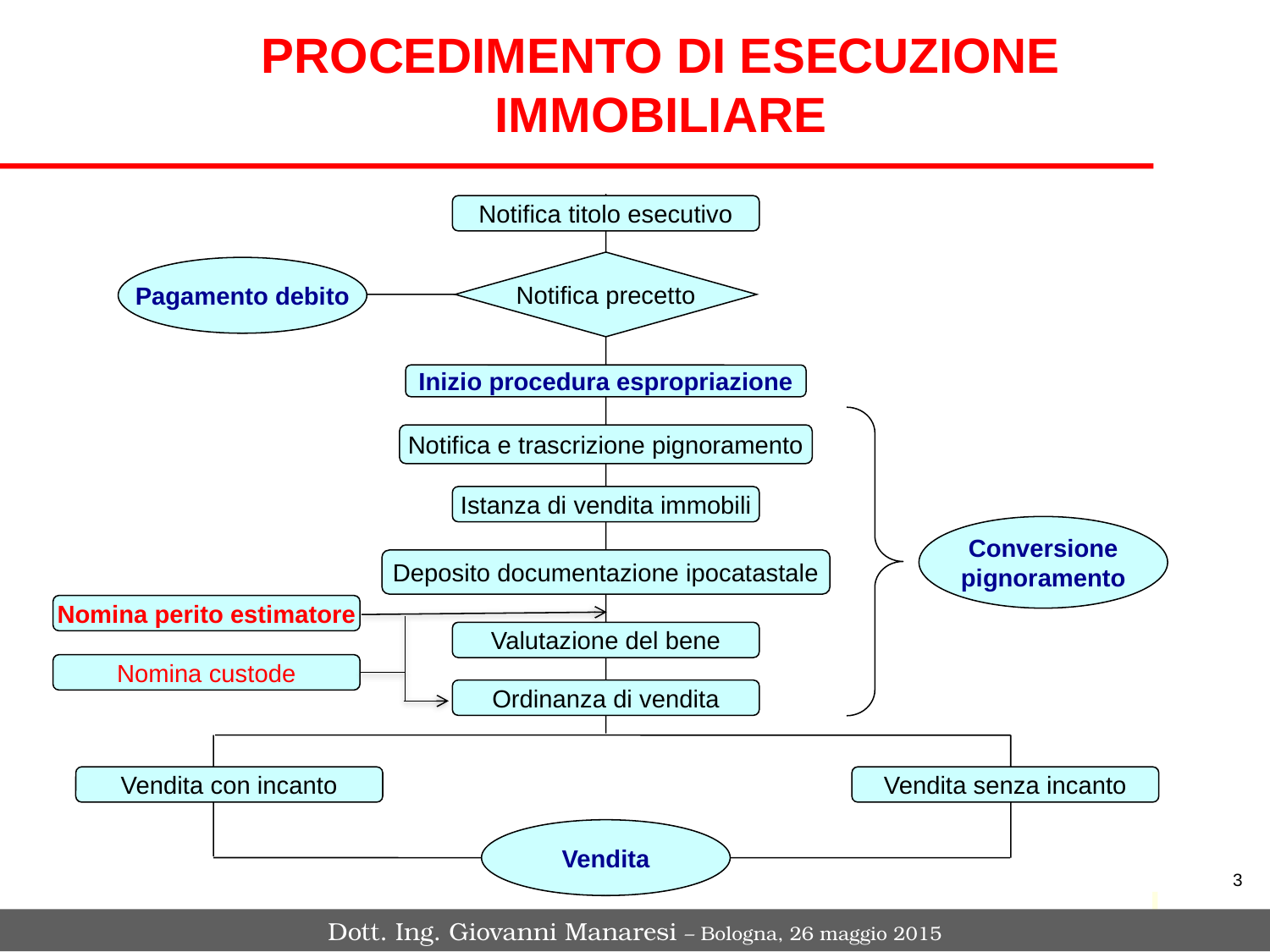

# PROCEDIMENTO DI ESECUZIONE IMMOBILIARE

Notifica titolo esecutivo
Notifica precetto
Pagamento debito

Inizio procedura espropriazione

Notifica e trascrizione pignoramento
Istanza di vendita immobili
Conversione
pignoramento
Deposito documentazione ipocatastale
Nomina perito estimatore
Valutazione del bene
Nomina custode
Ordinanza di vendita

Vendita con incanto
Vendita senza incanto
Vendita

3